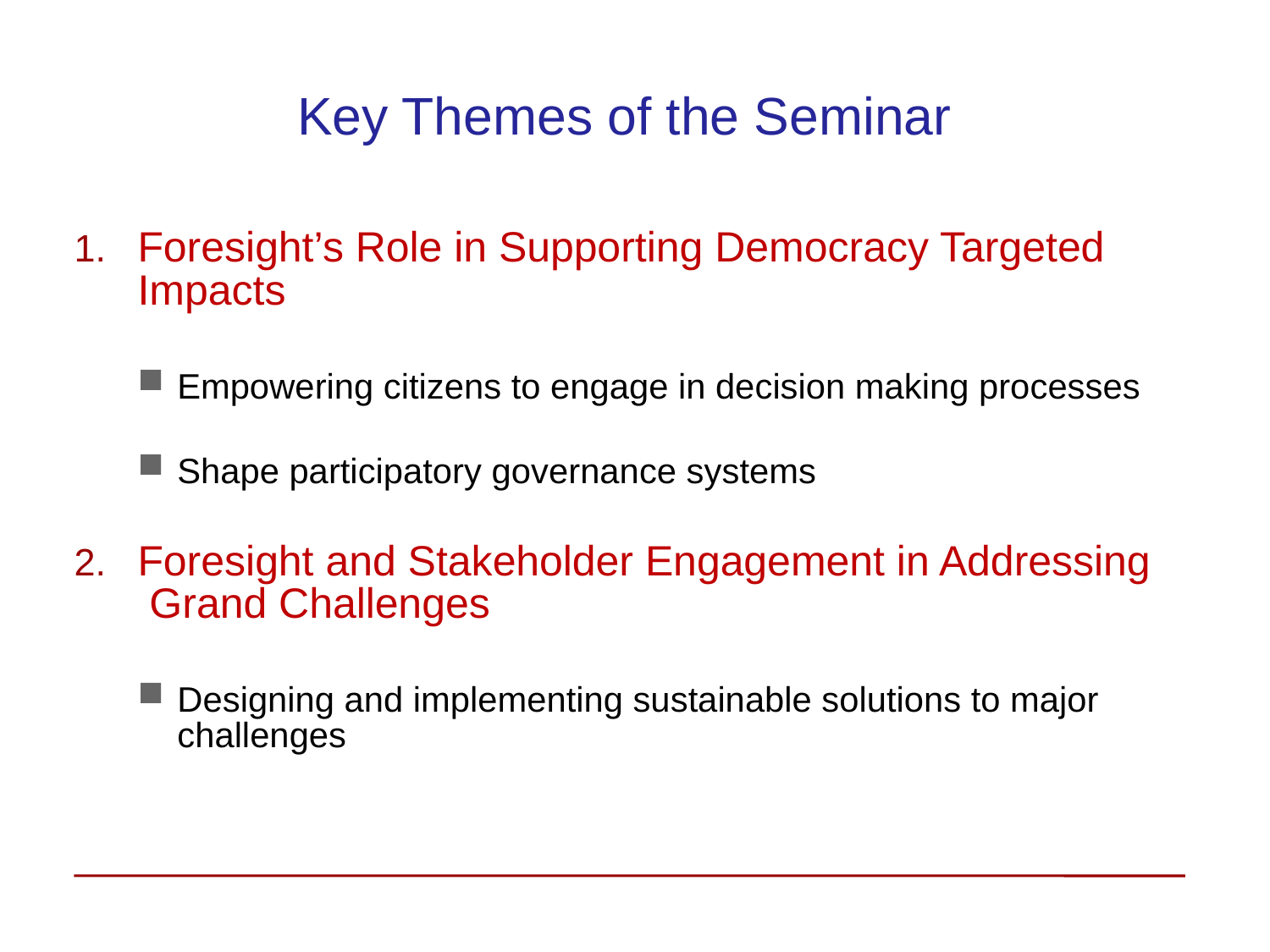

# Key Themes of the Seminar
Foresight’s Role in Supporting Democracy Targeted Impacts

Empowering citizens to engage in decision making processes

Shape participatory governance systems

Foresight and Stakeholder Engagement in Addressing   Grand Challenges

Designing and implementing sustainable solutions to major challenges